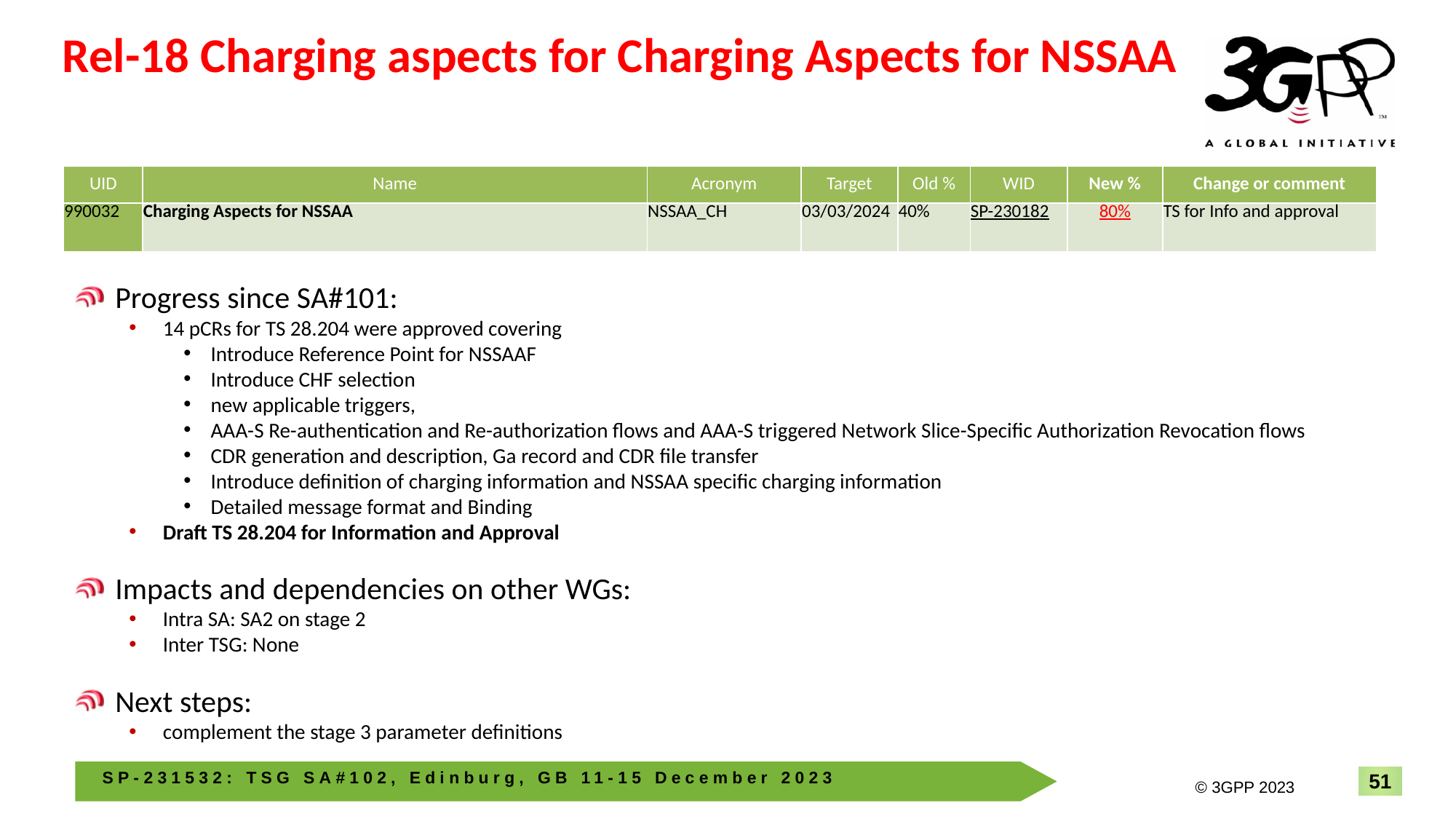

# Rel-18 Charging aspects for Charging Aspects for NSSAA
| UID | Name | Acronym | Target | Old % | WID | New % | Change or comment |
| --- | --- | --- | --- | --- | --- | --- | --- |
| 990032 | Charging Aspects for NSSAA | NSSAA\_CH | 03/03/2024 | 40% | SP-230182 | 80% | TS for Info and approval |
Progress since SA#101:
14 pCRs for TS 28.204 were approved covering
Introduce Reference Point for NSSAAF
Introduce CHF selection
new applicable triggers,
AAA-S Re-authentication and Re-authorization flows and AAA-S triggered Network Slice-Specific Authorization Revocation flows
CDR generation and description, Ga record and CDR file transfer
Introduce definition of charging information and NSSAA specific charging information
Detailed message format and Binding
Draft TS 28.204 for Information and Approval

Impacts and dependencies on other WGs:
Intra SA: SA2 on stage 2
Inter TSG: None

Next steps:
complement the stage 3 parameter definitions